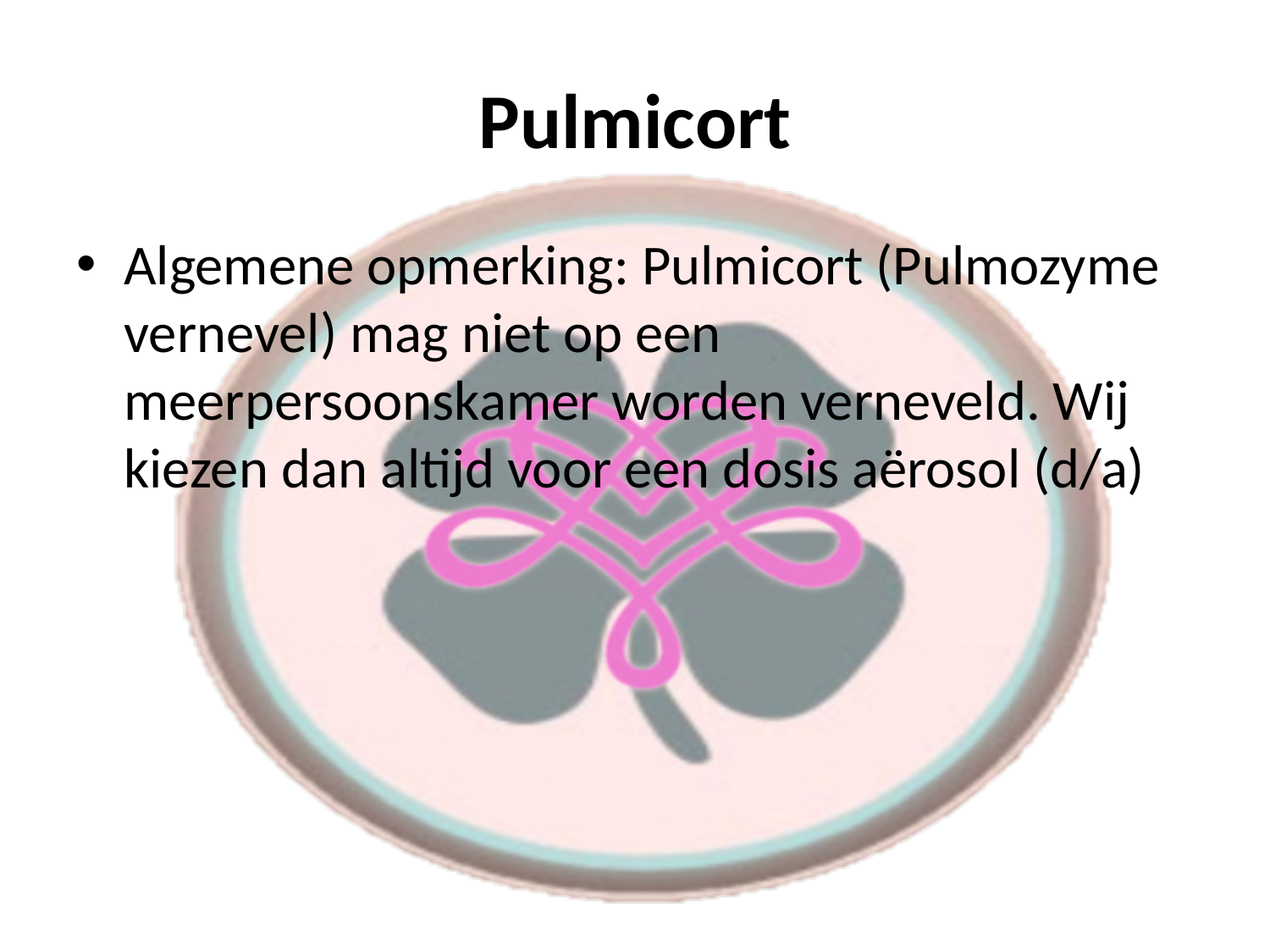

# Pulmicort
Algemene opmerking: Pulmicort (Pulmozyme vernevel) mag niet op een meerpersoonskamer worden verneveld. Wij kiezen dan altijd voor een dosis aërosol (d/a)